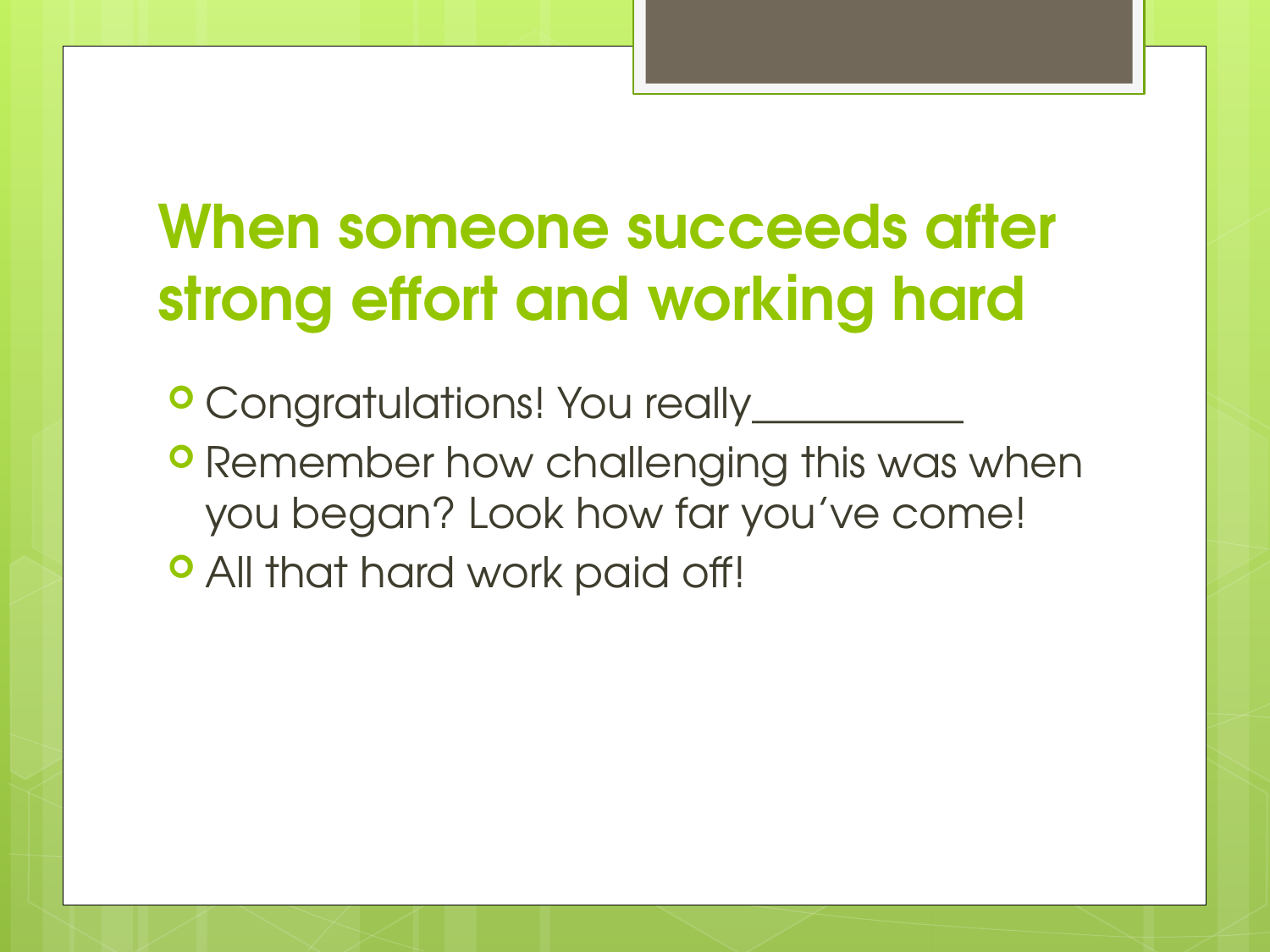

# When someone succeeds after strong effort and working hard
Congratulations! You really__________
Remember how challenging this was when you began? Look how far you’ve come!
All that hard work paid off!